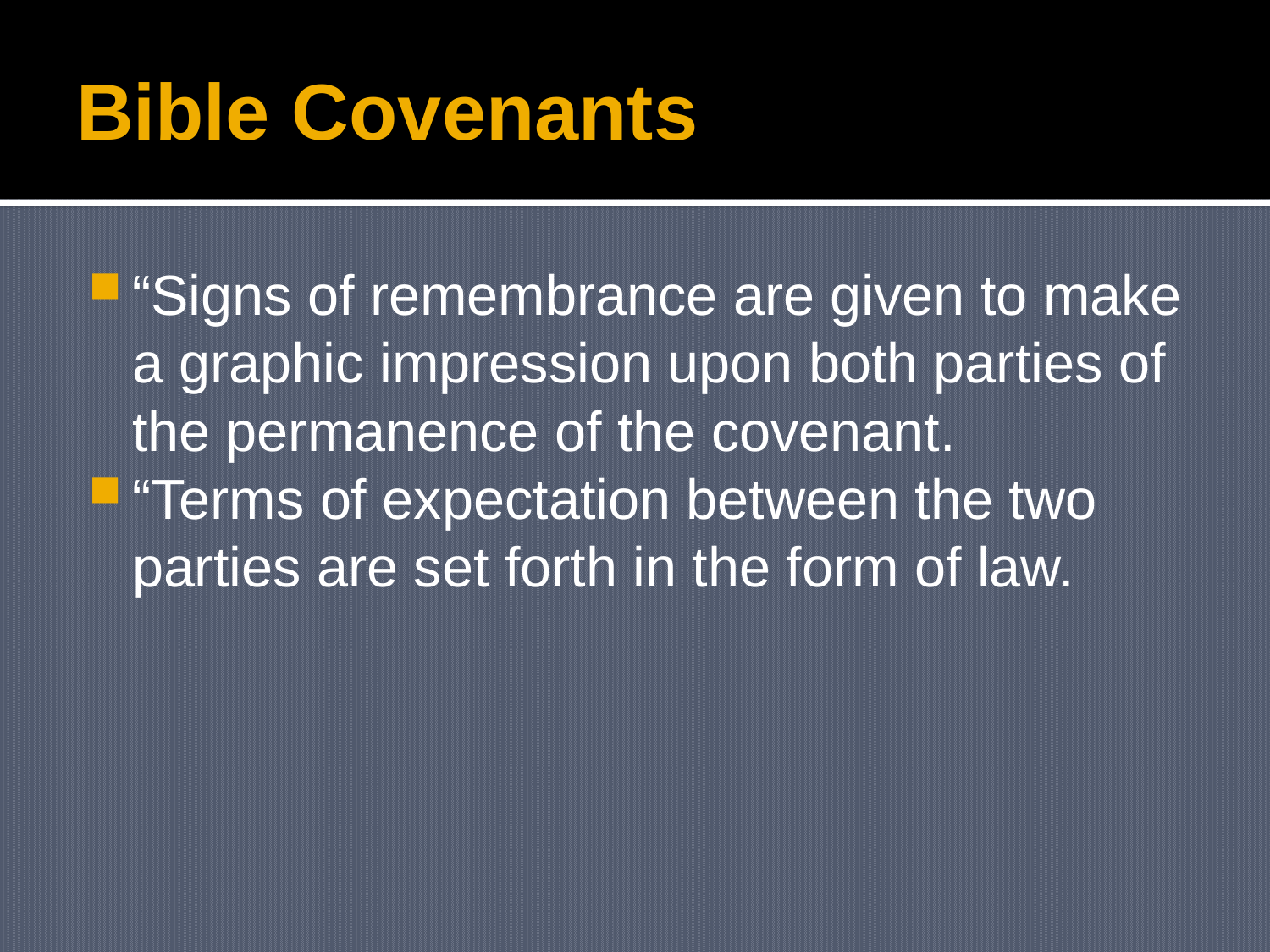

# Bible Covenants
“Signs of remembrance are given to make a graphic impression upon both parties of the permanence of the covenant.
“Terms of expectation between the two parties are set forth in the form of law.